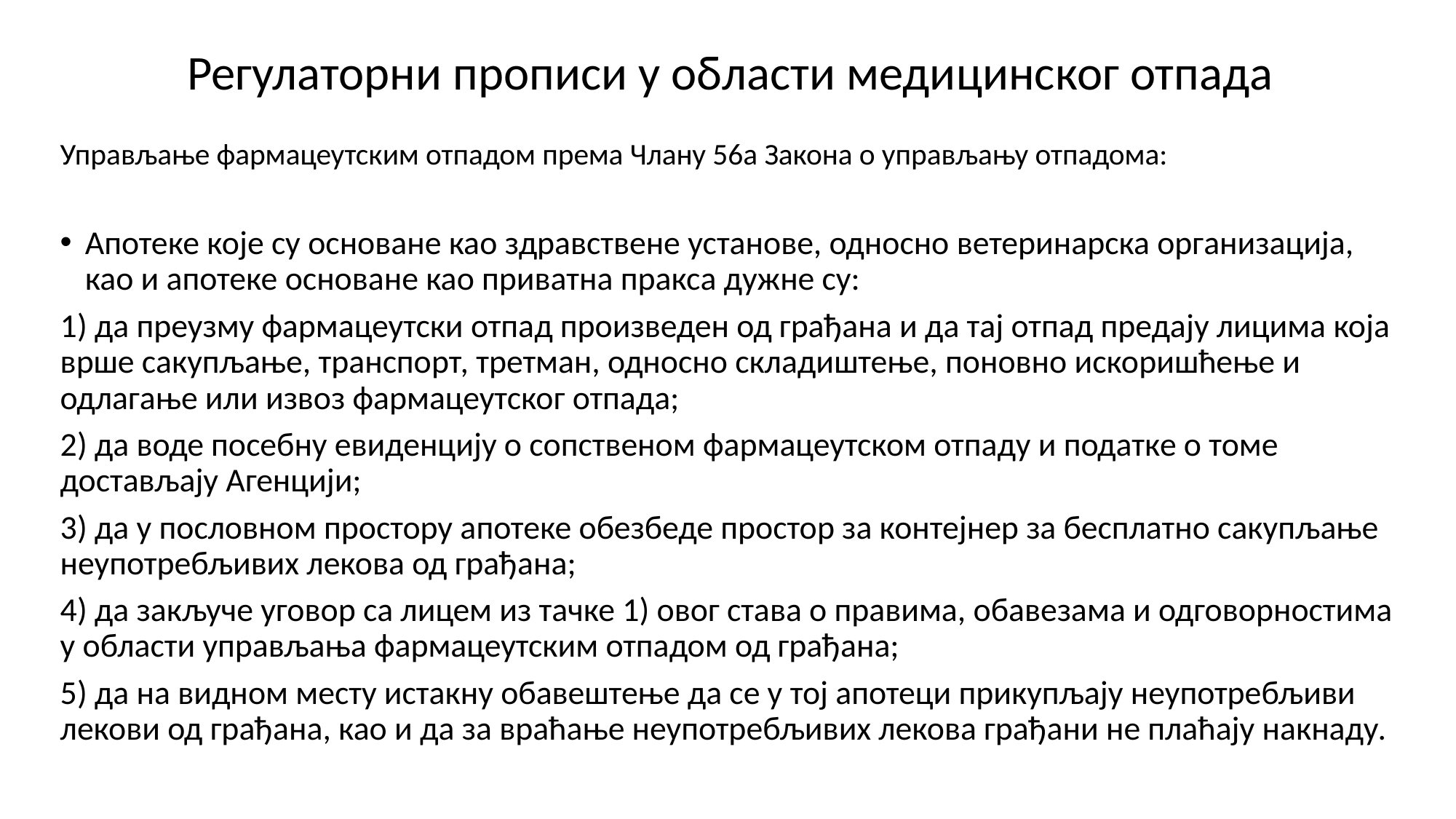

# Регулаторни прописи у области медицинског отпада
Управљање фармацеутским отпадом према Члану 56а Закона о управљању отпадома:

Апотеке које су основане као здравствене установе, односно ветеринарска организација, као и апотеке основане као приватна пракса дужне су:
1) да преузму фармацеутски отпад произведен од грађана и да тај отпад предају лицима која врше сакупљање, транспорт, третман, односно складиштење, поновно искоришћење и одлагање или извоз фармацеутског отпада;
2) да воде посебну евиденцију о сопственом фармацеутском отпаду и податке о томе достављају Агенцији;
3) да у пословном простору апотеке обезбеде простор за контејнер за бесплатно сакупљање неупотребљивих лекова од грађана;
4) да закључе уговор са лицем из тачке 1) овог става о правима, обавезама и одговорностима у области управљања фармацеутским отпадом од грађана;
5) да на видном месту истакну обавештење да се у тој апотеци прикупљају неупотребљиви лекови од грађана, као и да за враћање неупотребљивих лекова грађани не плаћају накнаду.